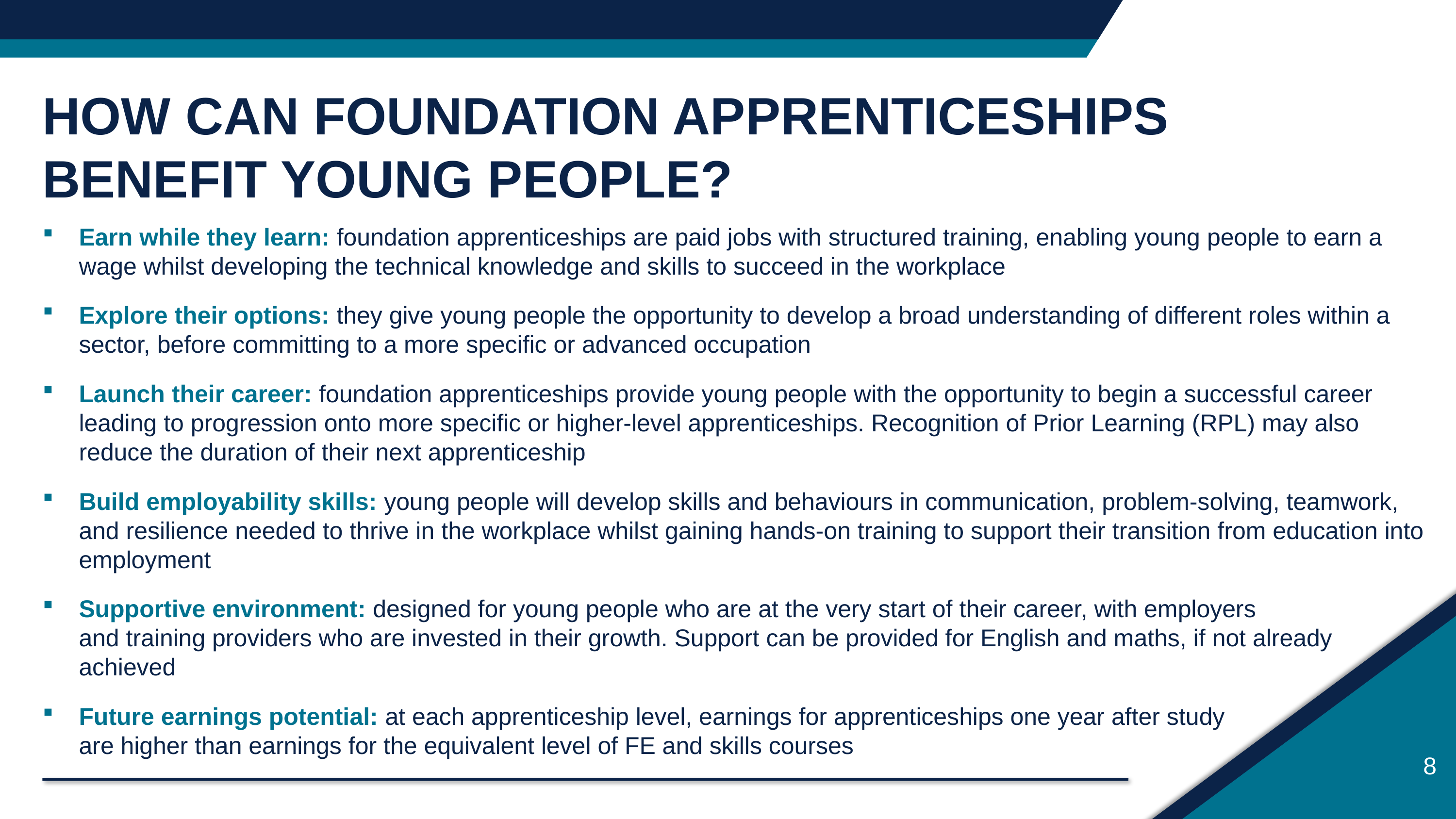

HOW CAN FOUNDATION APPRENTICESHIPS BENEFIT YOUNG PEOPLE?
Earn while they learn: foundation apprenticeships are paid jobs with structured training, enabling young people to earn a wage whilst developing the technical knowledge and skills to succeed in the workplace
Explore their options: they give young people the opportunity to develop a broad understanding of different roles within a sector, before committing to a more specific or advanced occupation
Launch their career: foundation apprenticeships provide young people with the opportunity to begin a successful career leading to progression onto more specific or higher-level apprenticeships. Recognition of Prior Learning (RPL) may also reduce the duration of their next apprenticeship
Build employability skills: young people will develop skills and behaviours in communication, problem-solving, teamwork, and resilience needed to thrive in the workplace whilst gaining hands-on training to support their transition from education into employment
Supportive environment: designed for young people who are at the very start of their career, with employers
and training providers who are invested in their growth. Support can be provided for English and maths, if not already achieved
Future earnings potential: at each apprenticeship level, earnings for apprenticeships one year after study
are higher than earnings for the equivalent level of FE and skills courses

8